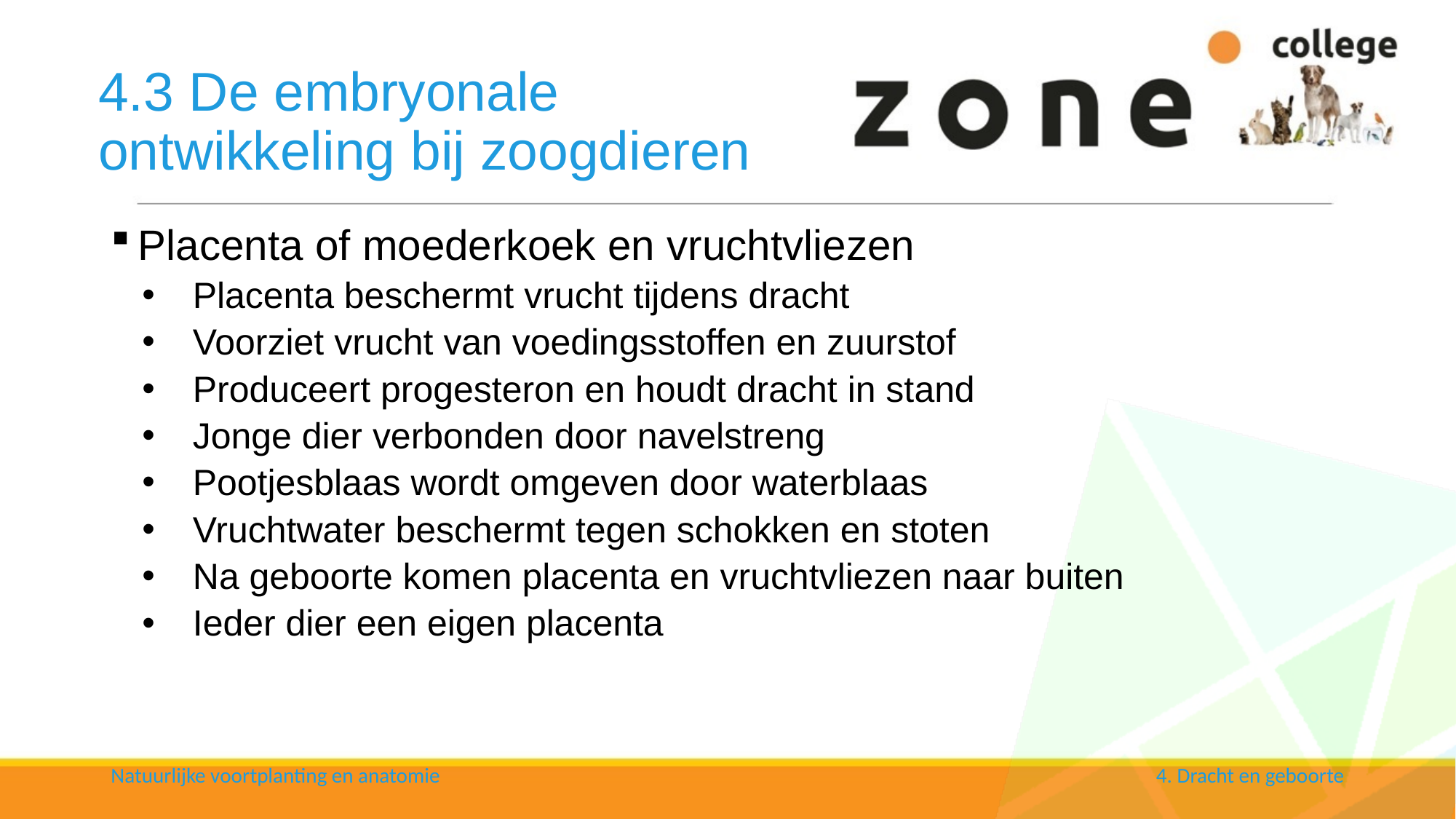

# 4.3 De embryonale ontwikkeling bij zoogdieren
Placenta of moederkoek en vruchtvliezen
Placenta beschermt vrucht tijdens dracht
Voorziet vrucht van voedingsstoffen en zuurstof
Produceert progesteron en houdt dracht in stand
Jonge dier verbonden door navelstreng
Pootjesblaas wordt omgeven door waterblaas
Vruchtwater beschermt tegen schokken en stoten
Na geboorte komen placenta en vruchtvliezen naar buiten
Ieder dier een eigen placenta

Natuurlijke voortplanting en anatomie
4. Dracht en geboorte